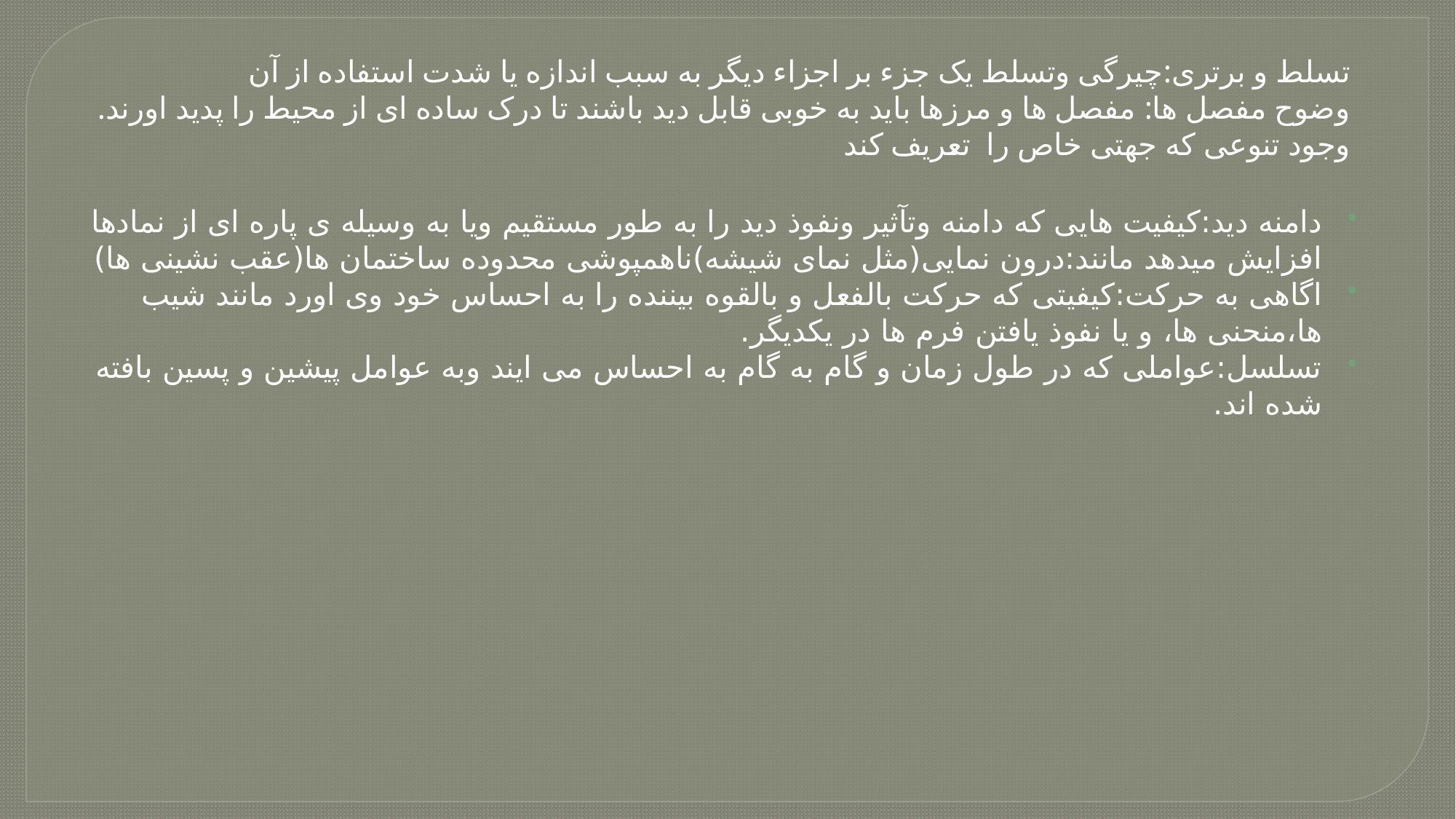

تسلط و برتری:چیرگی وتسلط یک جزء بر اجزاء دیگر به سبب اندازه یا شدت استفاده از آن
وضوح مفصل ها: مفصل ها و مرزها باید به خوبی قابل دید باشند تا درک ساده ای از محیط را پدید اورند.
وجود تنوعی که جهتی خاص را  تعریف کند
دامنه دید:کیفیت هایی که دامنه وتآثیر ونفوذ دید را به طور مستقیم ویا به وسیله ی پاره ای از نمادها افزایش میدهد مانند:درون نمایی(مثل نمای شیشه)ناهمپوشی محدوده ساختمان ها(عقب نشینی ها)
اگاهی به حرکت:کیفیتی که حرکت بالفعل و بالقوه بیننده را به احساس خود وی اورد مانند شیب ها،منحنی ها، و یا نفوذ یافتن فرم ها در یکدیگر.
تسلسل:عواملی که در طول زمان و گام به گام به احساس می ایند وبه عوامل پیشین و پسین بافته شده اند.